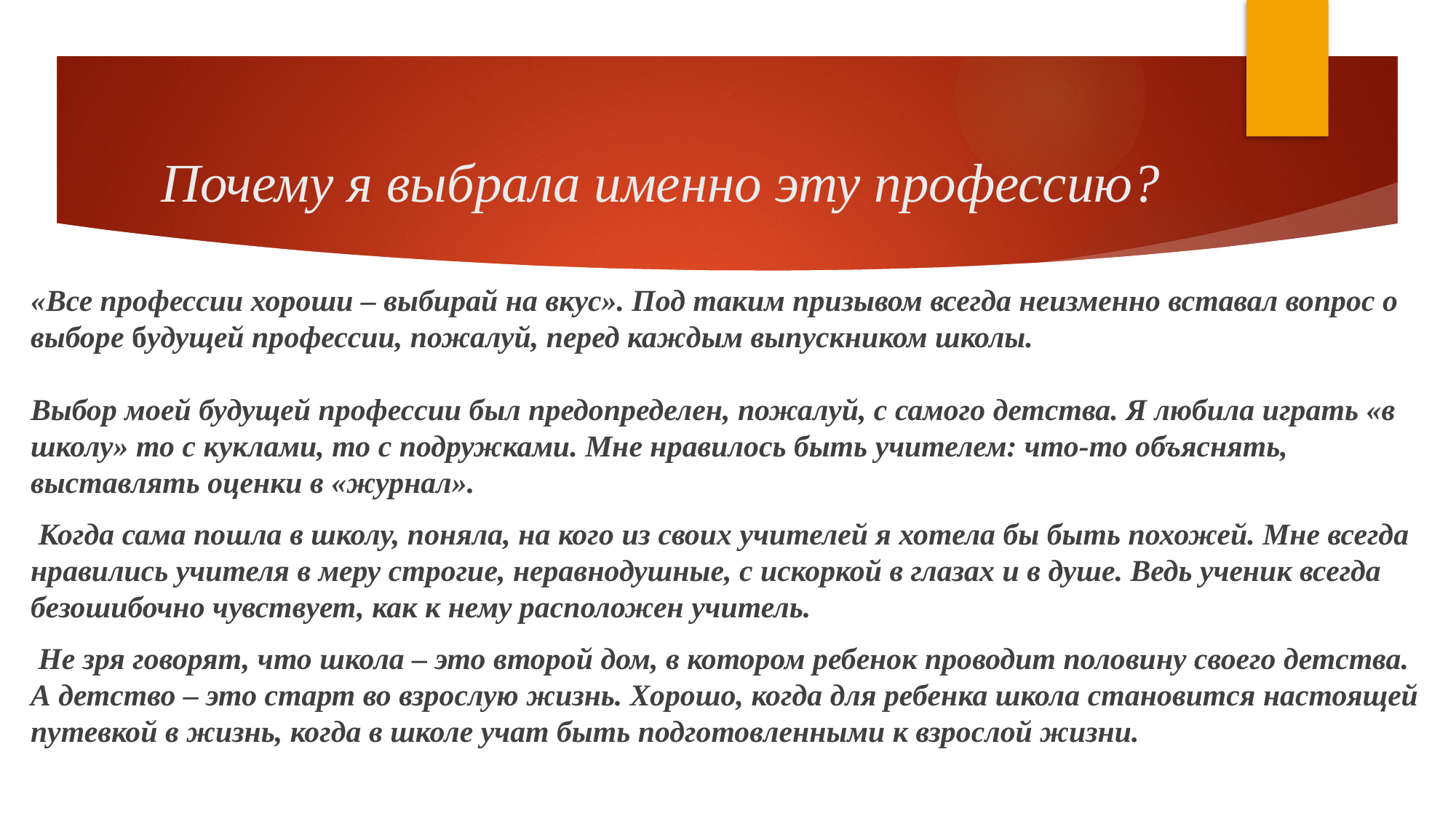

# Почему я выбрала именно эту профессию?
«Все профессии хороши – выбирай на вкус». Под таким призывом всегда неизменно вставал вопрос о выборе будущей профессии, пожалуй, перед каждым выпускником школы.
Выбор моей будущей профессии был предопределен, пожалуй, с самого детства. Я любила играть «в школу» то с куклами, то с подружками. Мне нравилось быть учителем: что-то объяснять, выставлять оценки в «журнал».
 Когда сама пошла в школу, поняла, на кого из своих учителей я хотела бы быть похожей. Мне всегда нравились учителя в меру строгие, неравнодушные, с искоркой в глазах и в душе. Ведь ученик всегда безошибочно чувствует, как к нему расположен учитель.
 Не зря говорят, что школа – это второй дом, в котором ребенок проводит половину своего детства. А детство – это старт во взрослую жизнь. Хорошо, когда для ребенка школа становится настоящей путевкой в жизнь, когда в школе учат быть подготовленными к взрослой жизни.